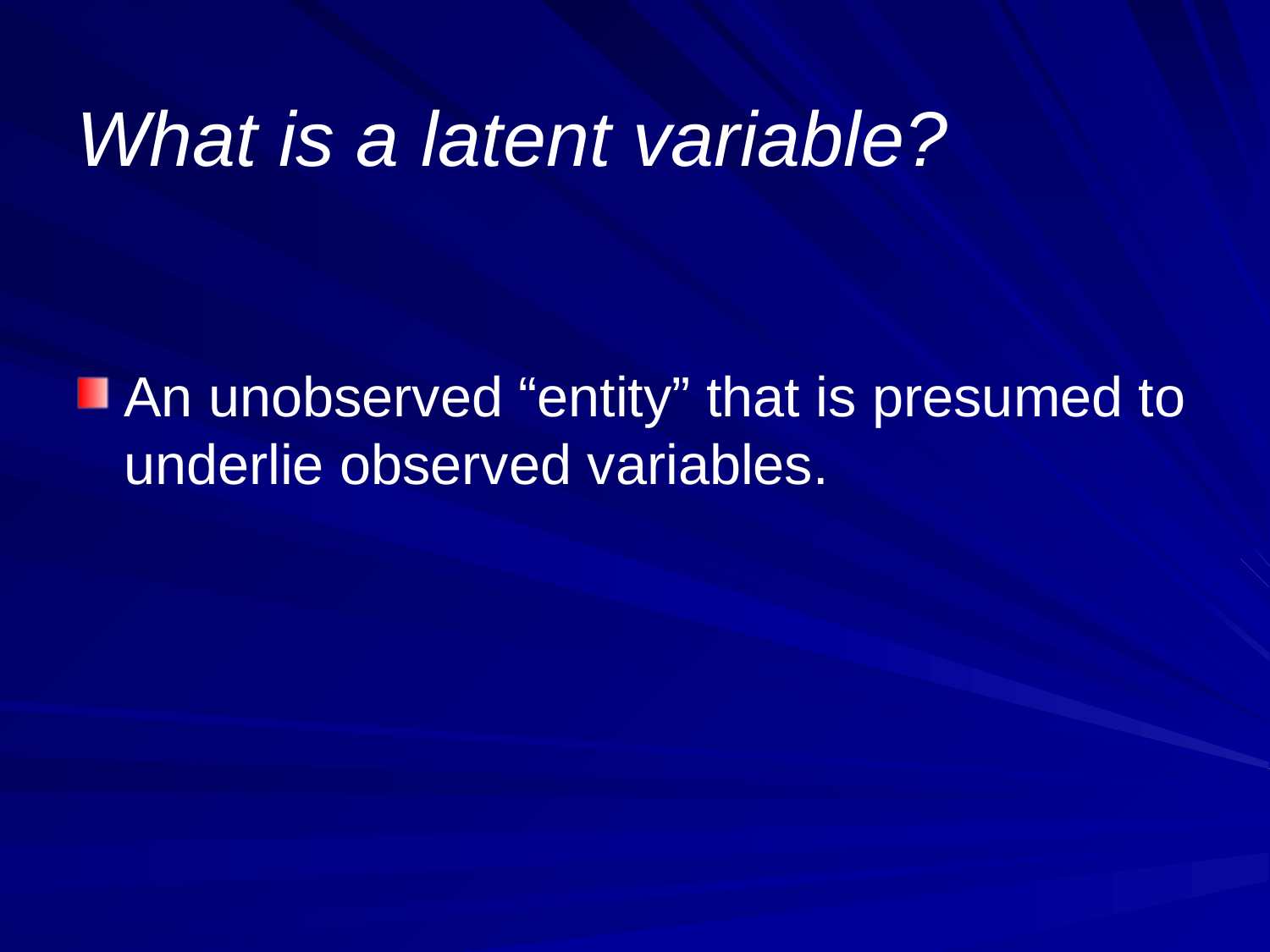

# What is a latent variable?

An unobserved “entity” that is presumed to underlie observed variables.